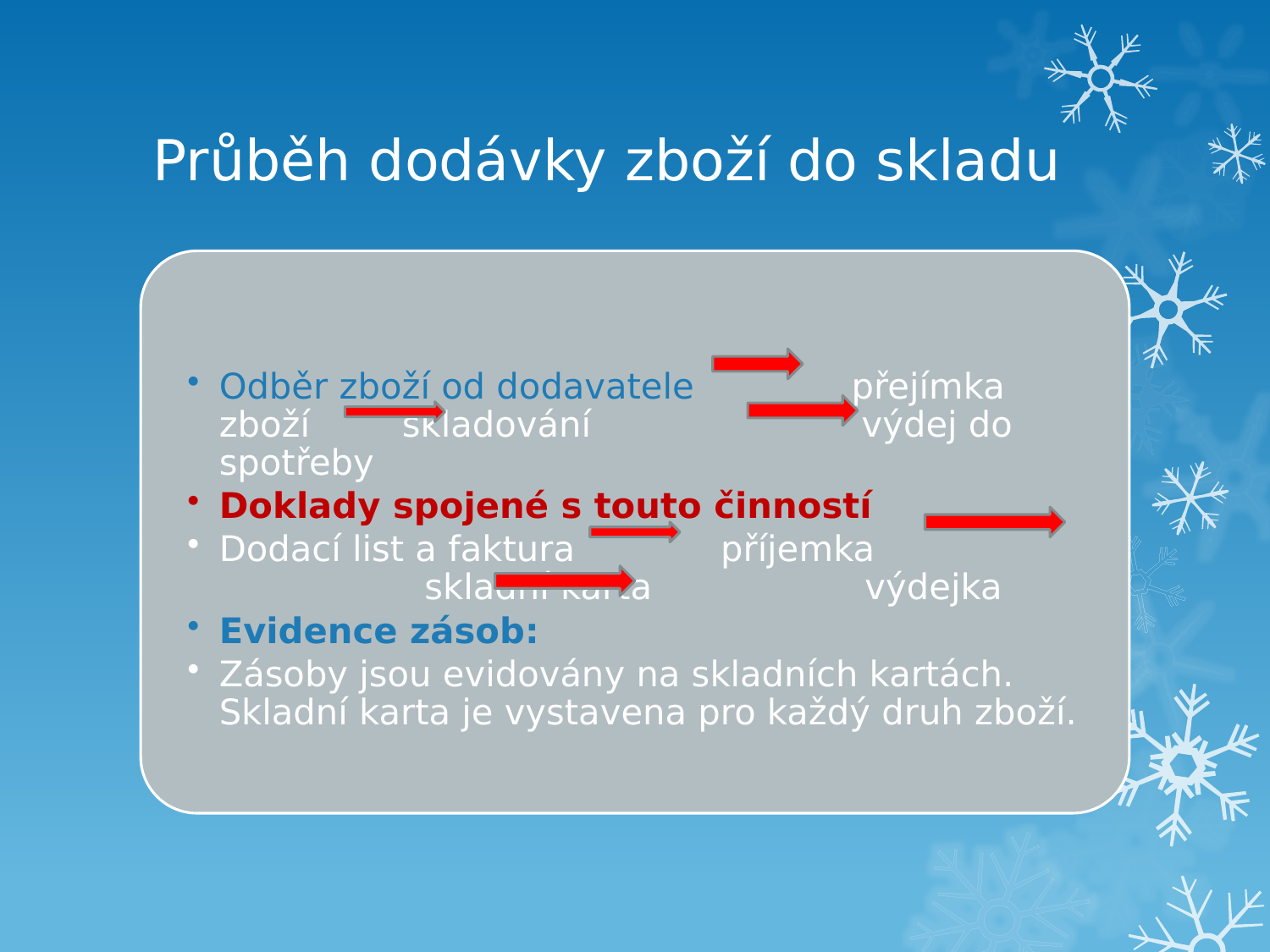

# Průběh dodávky zboží do skladu

Odběr zboží od dodavatele              přejímka zboží 	     skladování 	            výdej do spotřeby
Doklady spojené s touto činností
Dodací list a faktura             příjemka		       skladní karta                   výdejka
Evidence zásob:
Zásoby jsou evidovány na skladních kartách. Skladní karta je vystavena pro každý druh zboží.